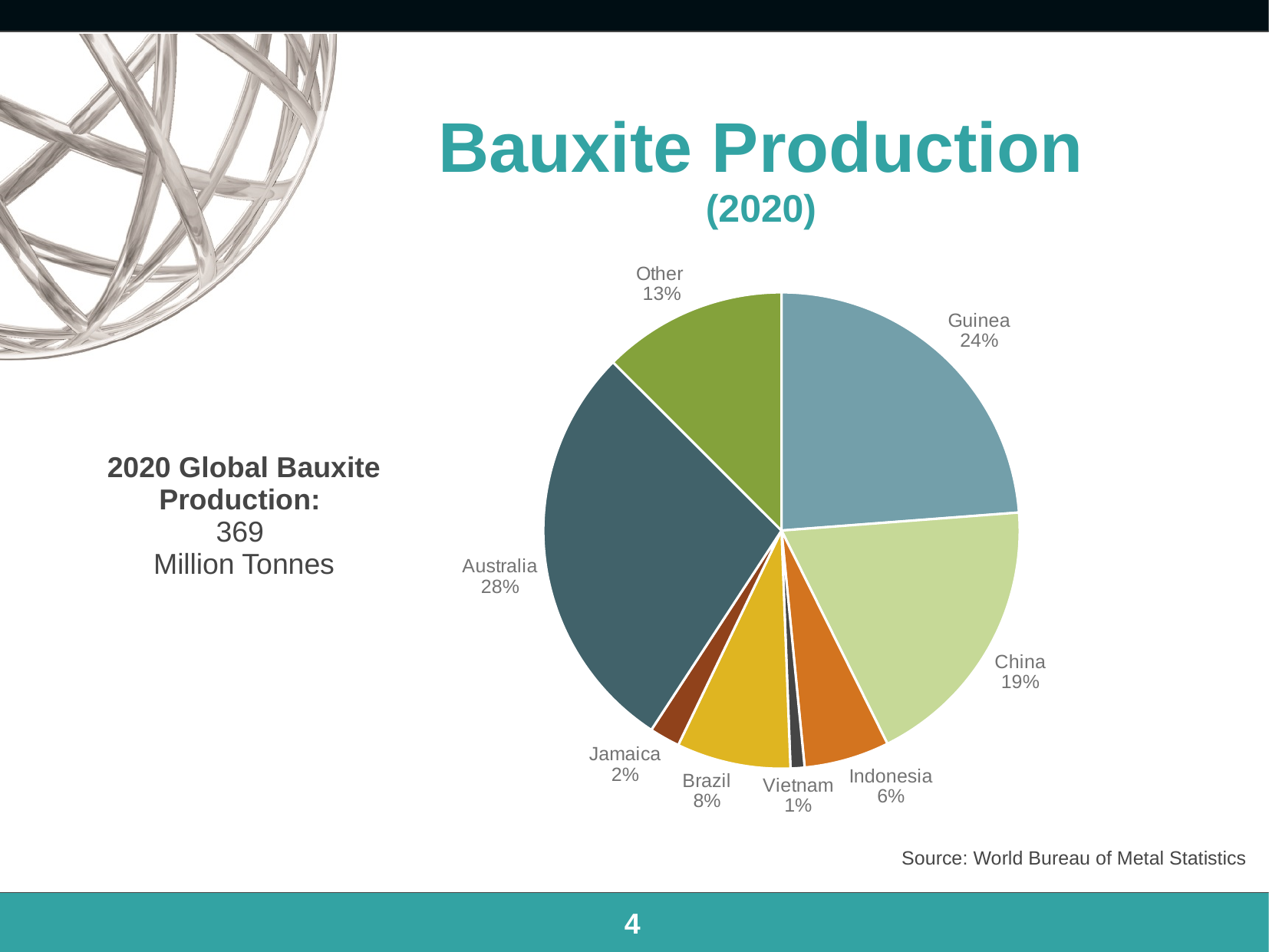

# Bauxite Production (2020)

### Chart

| Category |  |
|---|---|
| Guinea | 87766.199 |
| China | 69600.0 |
| Indonesia | 21341.0 |
| Vietnam | 3499.5 |
| Brazil | 28571.8 |
| Jamaica | 7616.283 |
| Australia | 104328.347 |
| Other  | 46146.34399999998 |
2020 Global Bauxite Production:
369
Million Tonnes
Source: World Bureau of Metal Statistics